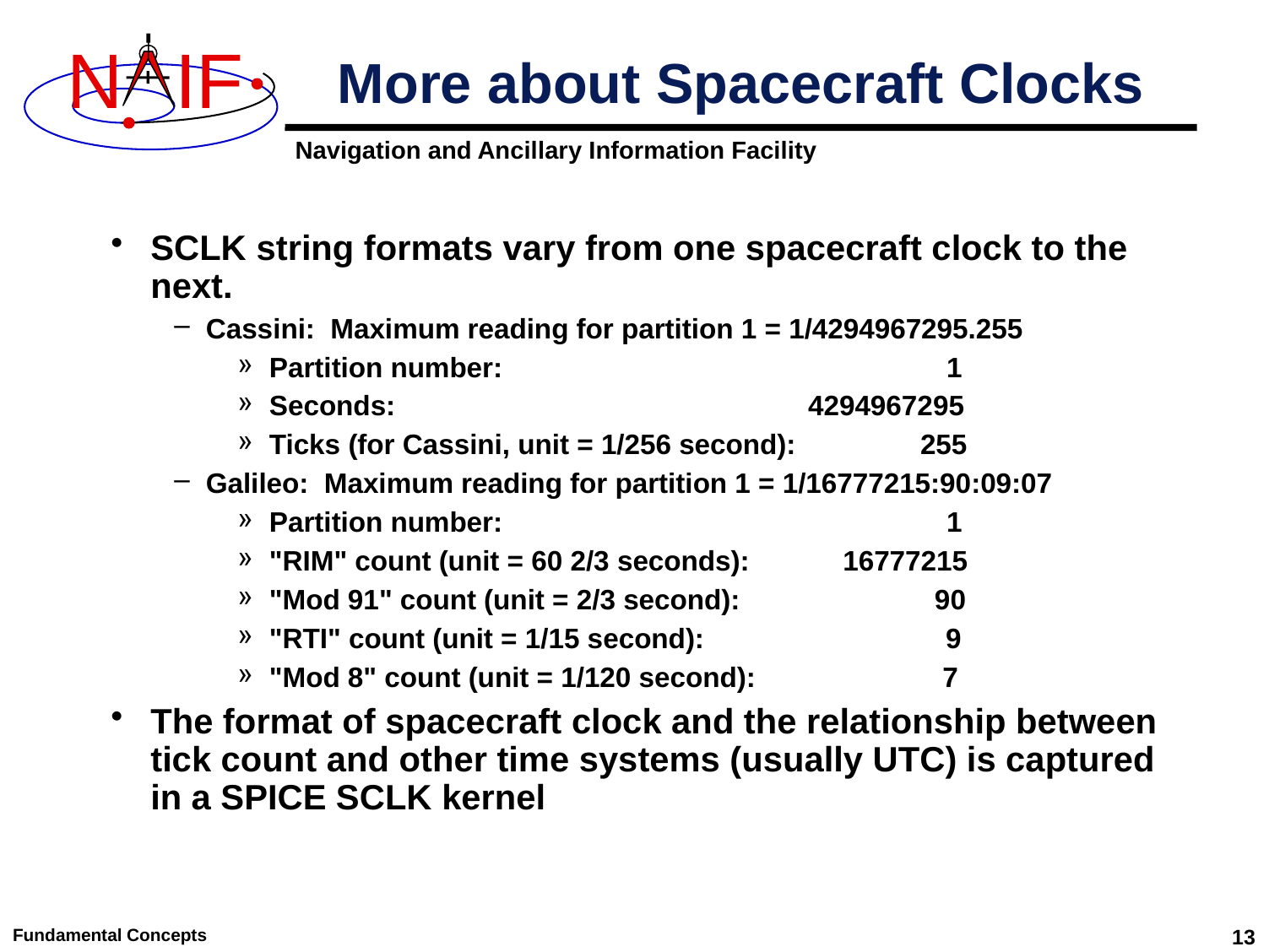

# More about Spacecraft Clocks
SCLK string formats vary from one spacecraft clock to the next.
Cassini:  Maximum reading for partition 1 = 1/4294967295.255
Partition number:                                                         1
Seconds:                                                     4294967295
Ticks (for Cassini, unit = 1/256 second):                255
Galileo:  Maximum reading for partition 1 = 1/16777215:90:09:07
Partition number:                                                         1
"RIM" count (unit = 60 2/3 seconds):            16777215
"Mod 91" count (unit = 2/3 second):                         90
"RTI" count (unit = 1/15 second):                               9
"Mod 8" count (unit = 1/120 second):                        7
The format of spacecraft clock and the relationship between tick count and other time systems (usually UTC) is captured in a SPICE SCLK kernel
Fundamental Concepts
13